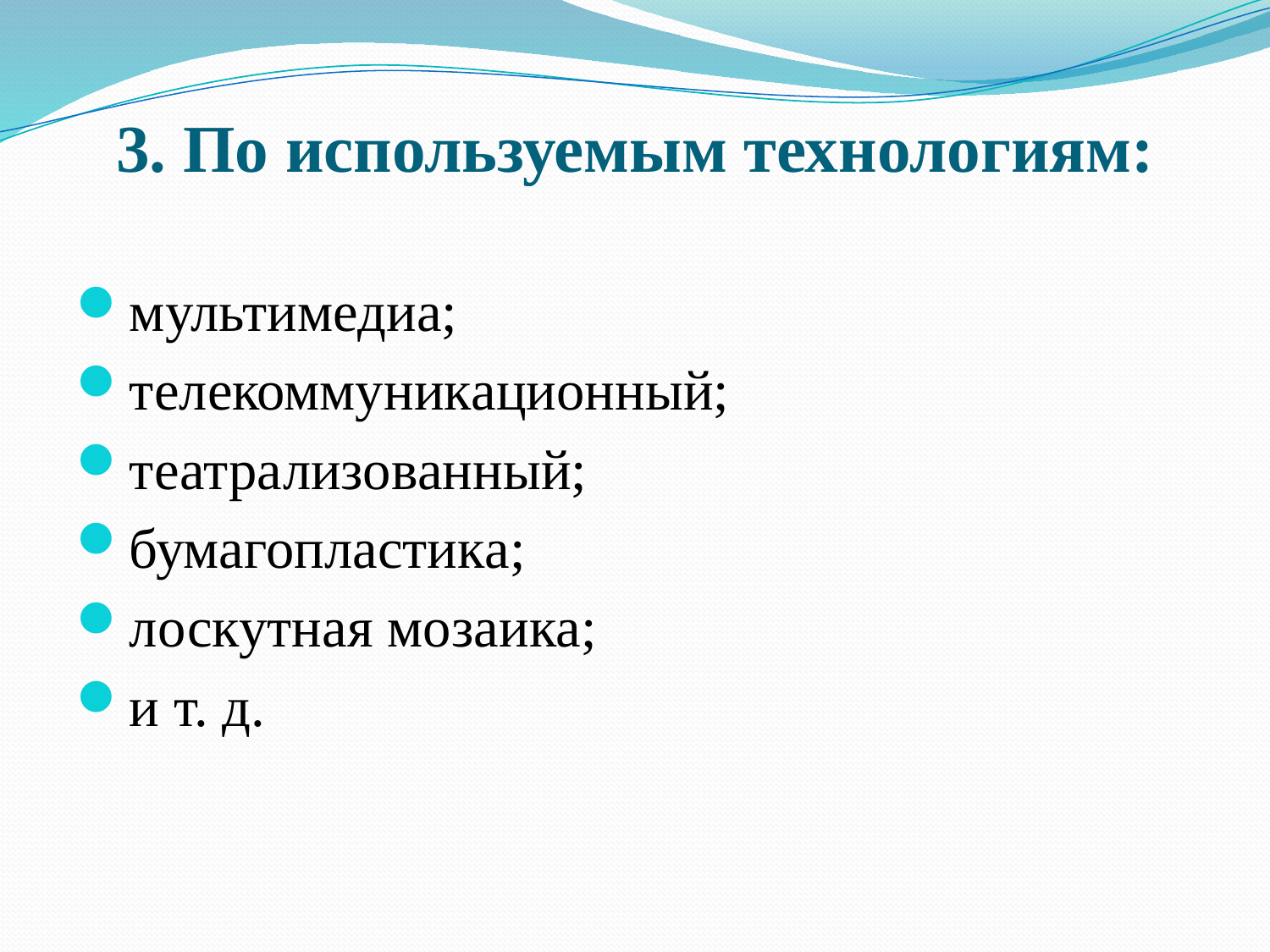

# 3. По используемым технологиям:
мультимедиа;
телекоммуникационный;
театрализованный;
бумагопластика;
лоскутная мозаика;
и т. д.